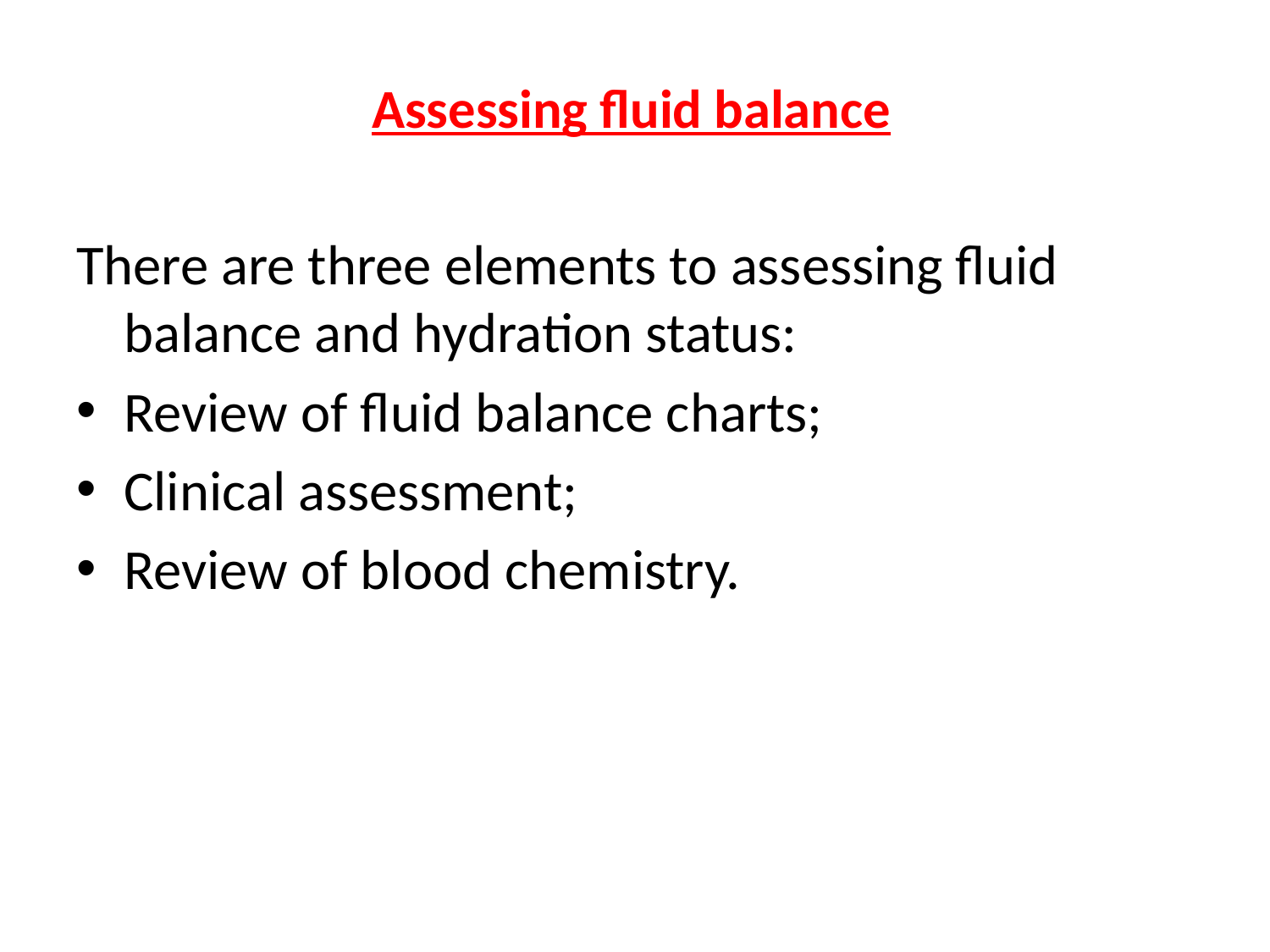

# Assessing fluid balance
There are three elements to assessing fluid balance and hydration status:
Review of fluid balance charts;
Clinical assessment;
Review of blood chemistry.